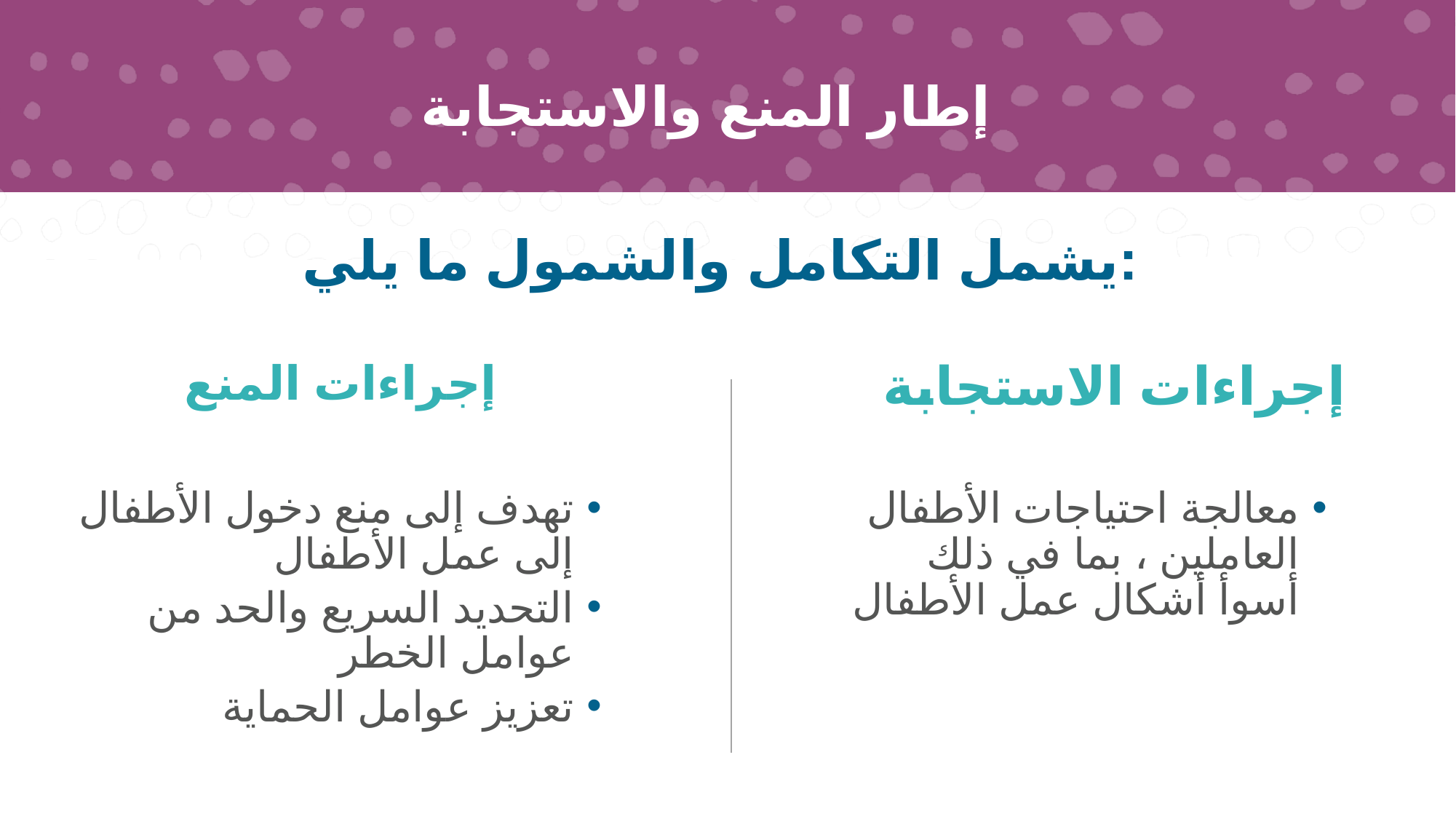

# إطار المنع والاستجابة
يشمل التكامل والشمول ما يلي:
إجراءات المنع
إجراءات الاستجابة
تهدف إلى منع دخول الأطفال إلى عمل الأطفال
التحديد السريع والحد من عوامل الخطر
تعزيز عوامل الحماية

معالجة احتياجات الأطفال العاملين ، بما في ذلك أسوأ أشكال عمل الأطفال